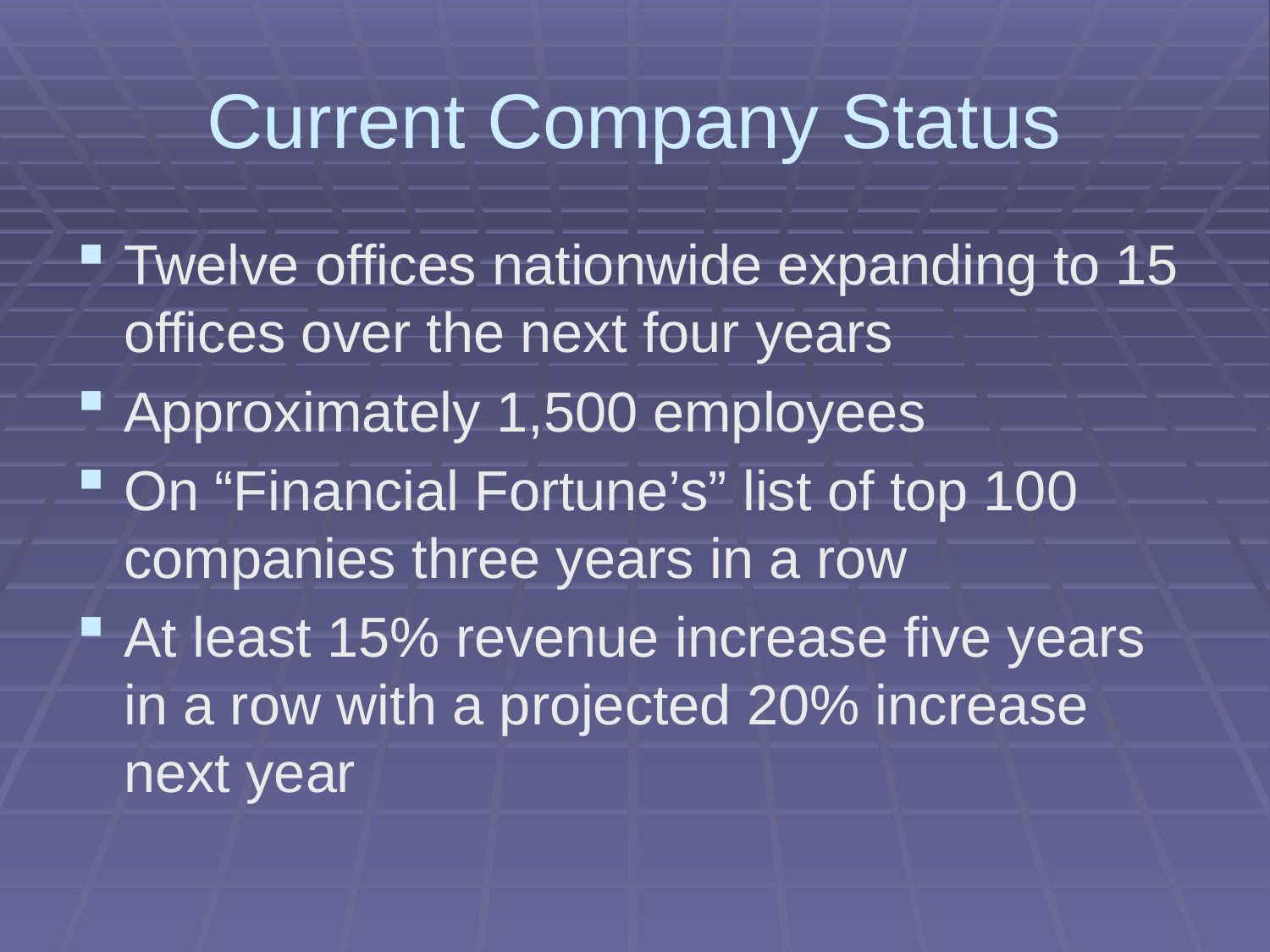

# Current Company Status
Twelve offices nationwide expanding to 15 offices over the next four years
Approximately 1,500 employees
On “Financial Fortune’s” list of top 100 companies three years in a row
At least 15% revenue increase five years in a row with a projected 20% increase next year